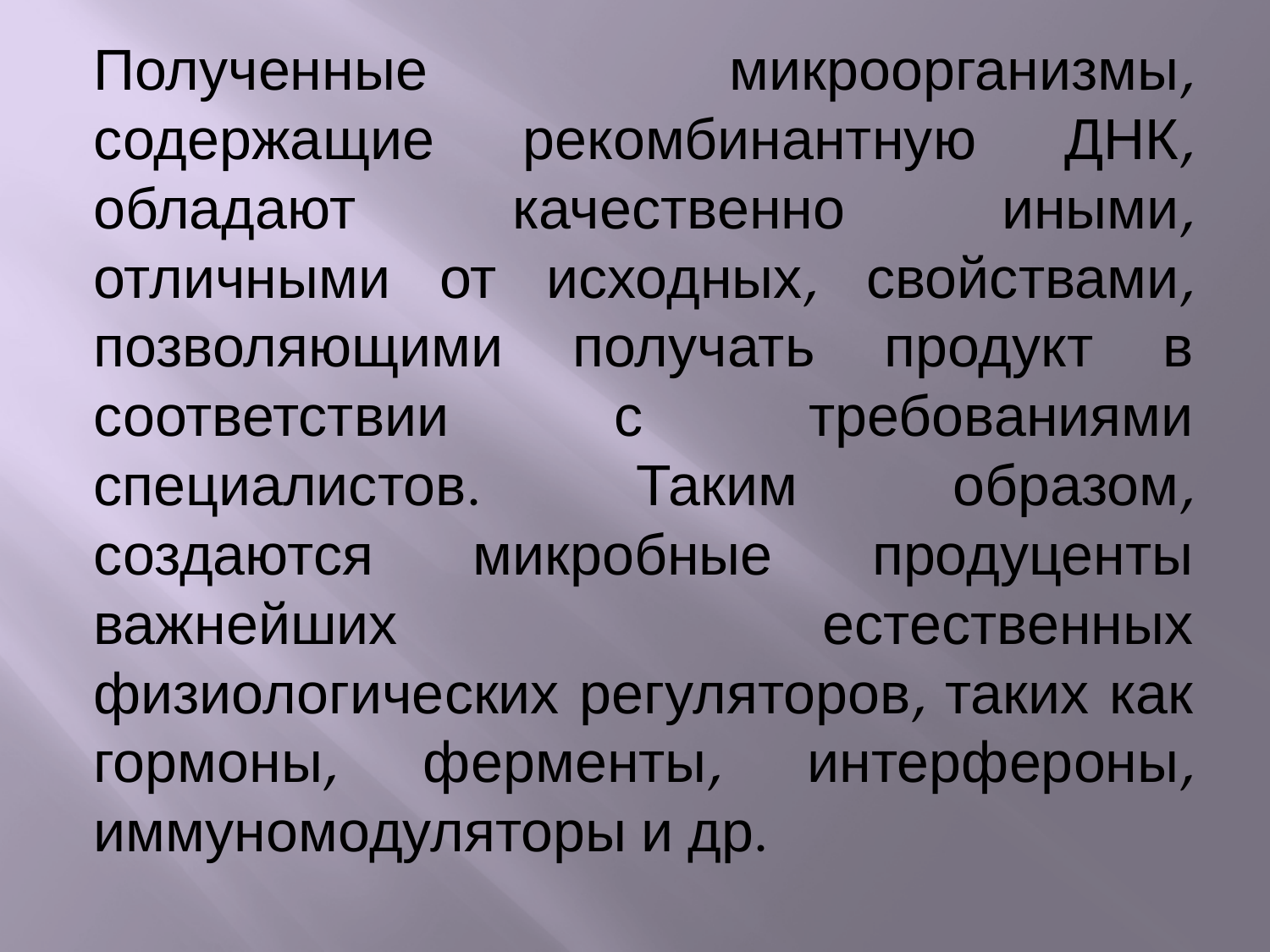

Полученные микроорганизмы, содержащие рекомбинантную ДНК, обладают качественно иными, отличными от исходных, свойствами, позволяющими получать продукт в соответствии с требованиями специалистов. Таким образом, создаются микробные продуценты важнейших естественных физиологических регуляторов, таких как гормоны, ферменты, интерфероны, иммуномодуляторы и др.

#